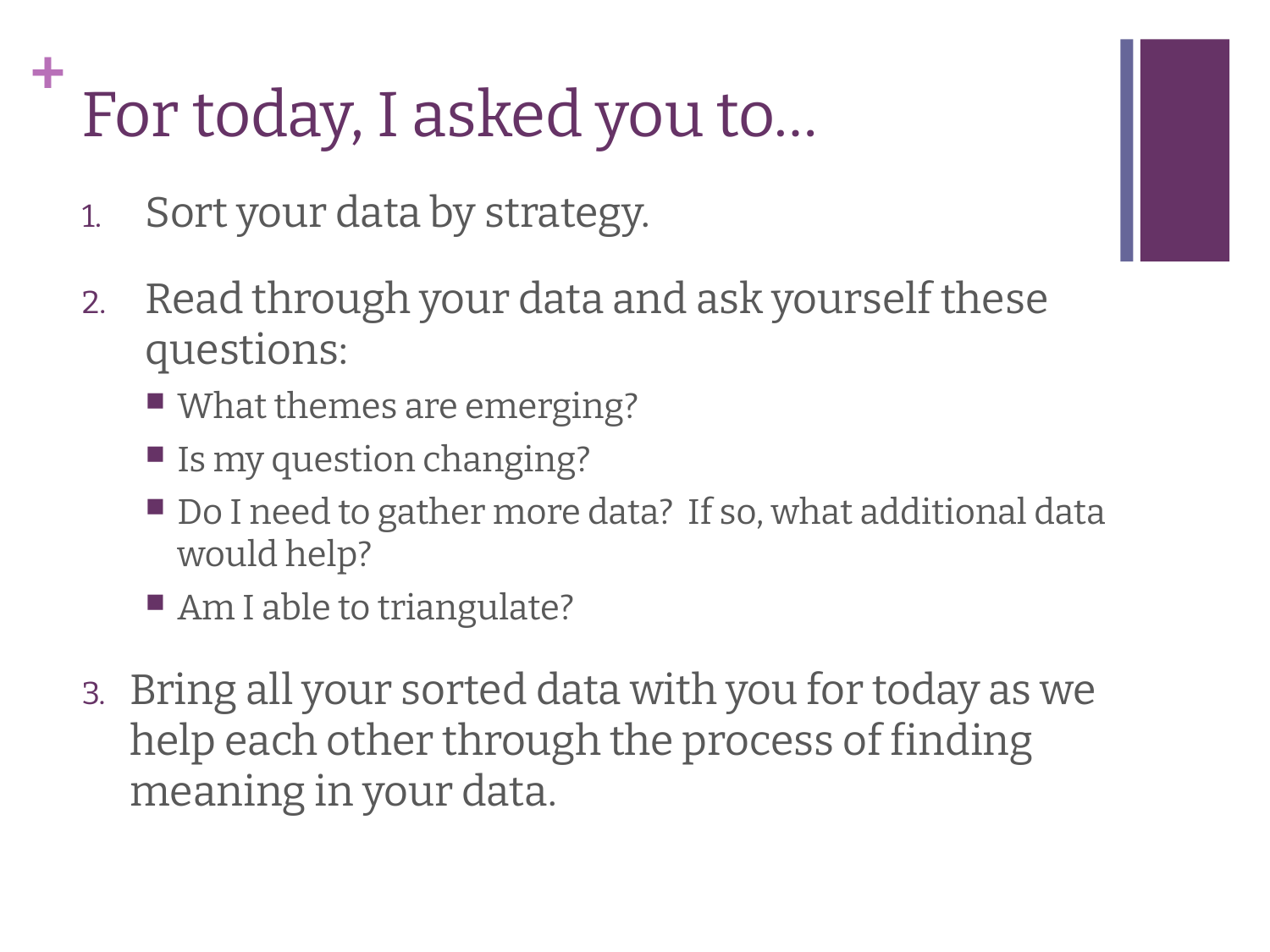

# For today, I asked you to…
Sort your data by strategy.
Read through your data and ask yourself these questions:
What themes are emerging?
Is my question changing?
Do I need to gather more data?  If so, what additional data would help?
Am I able to triangulate?
Bring all your sorted data with you for today as we help each other through the process of finding meaning in your data.